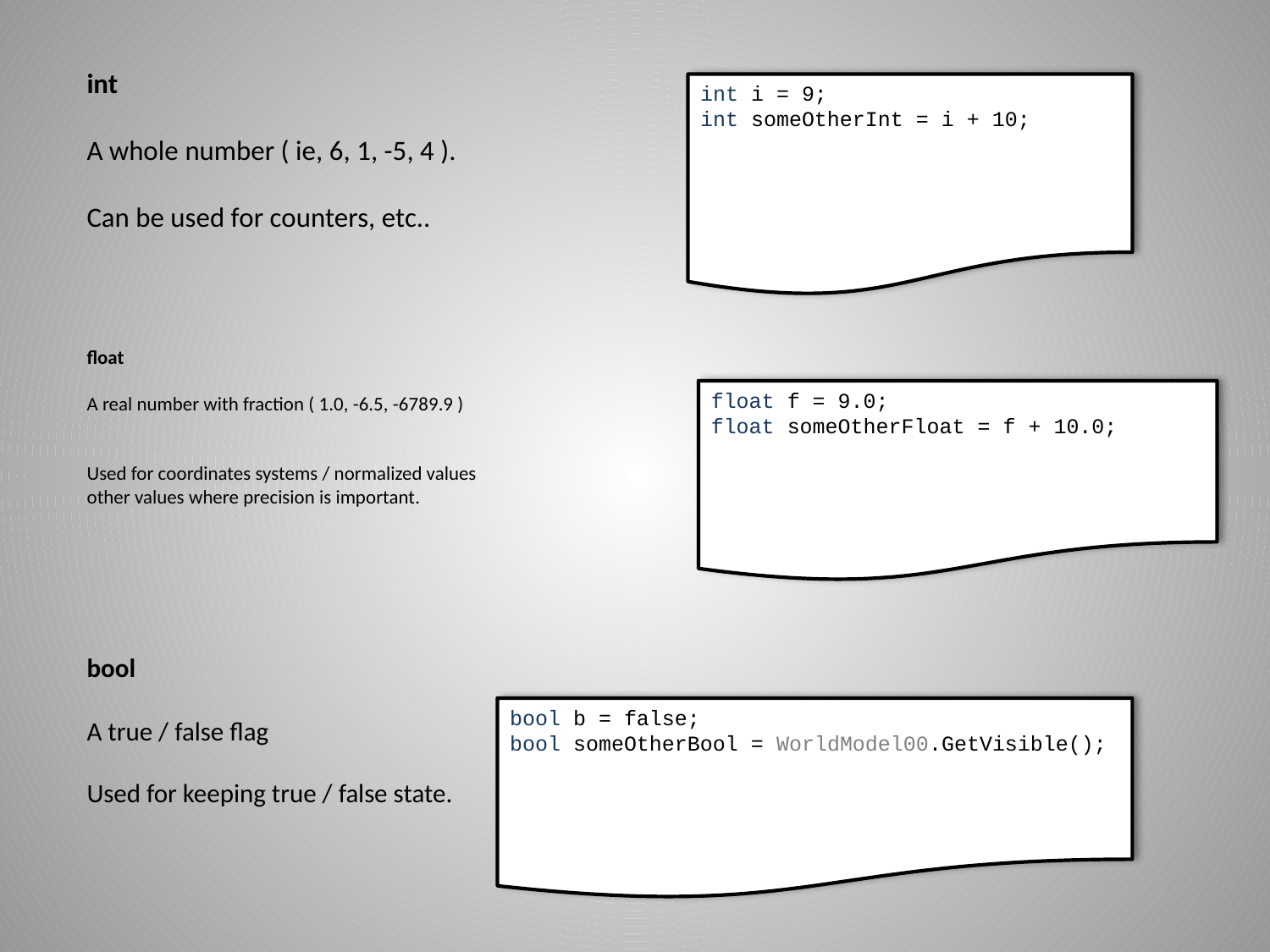

int
A whole number ( ie, 6, 1, -5, 4 ).

Can be used for counters, etc..
int i = 9;
int someOtherInt = i + 10;
# float A real number with fraction ( 1.0, -6.5, -6789.9 ) Used for coordinates systems / normalized values other values where precision is important.
float f = 9.0;
float someOtherFloat = f + 10.0;
bool
A true / false flag

Used for keeping true / false state.
bool b = false;
bool someOtherBool = WorldModel00.GetVisible();